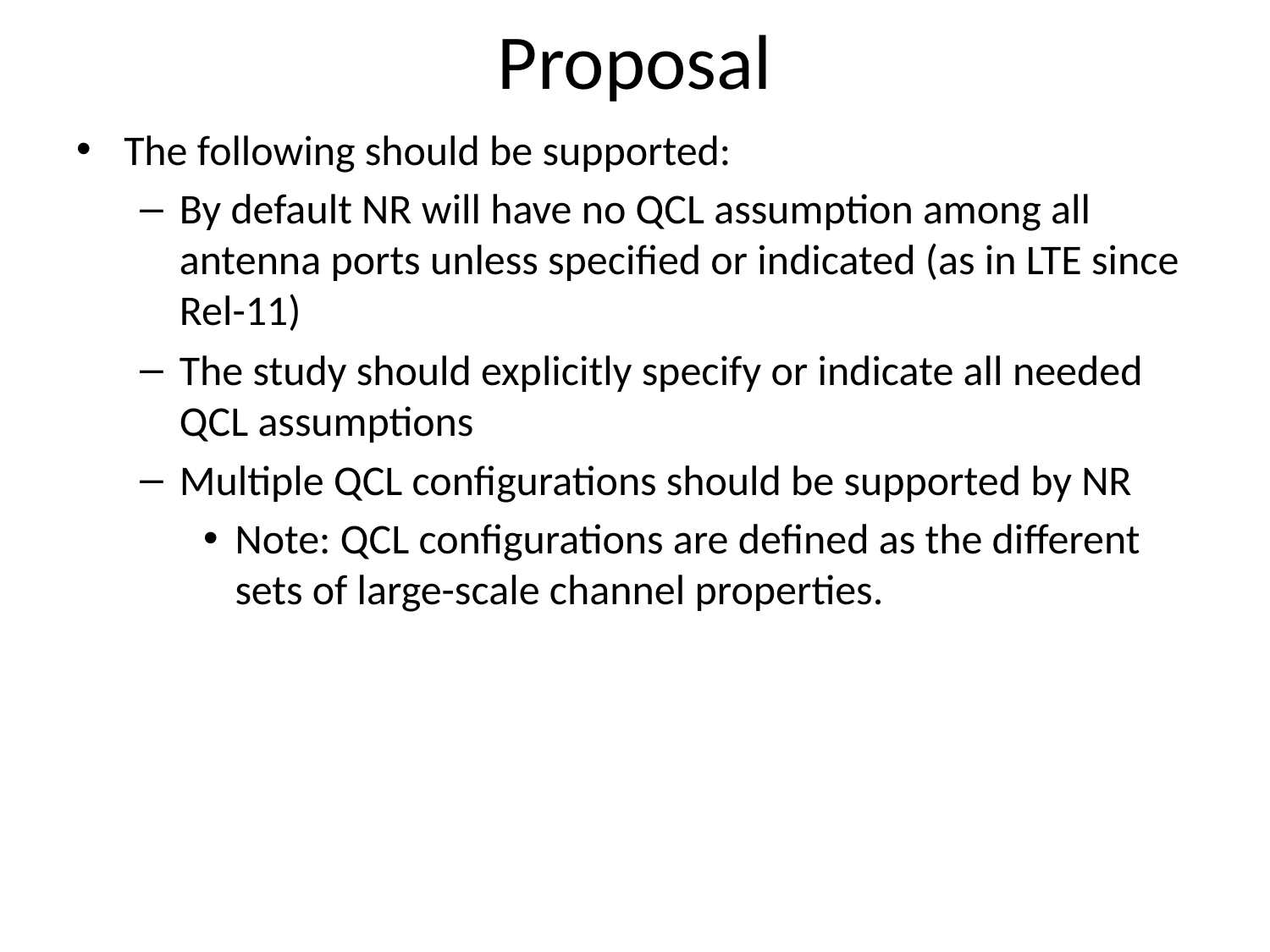

# Proposal
The following should be supported:
By default NR will have no QCL assumption among all antenna ports unless specified or indicated (as in LTE since Rel-11)
The study should explicitly specify or indicate all needed QCL assumptions
Multiple QCL configurations should be supported by NR
Note: QCL configurations are defined as the different sets of large-scale channel properties.